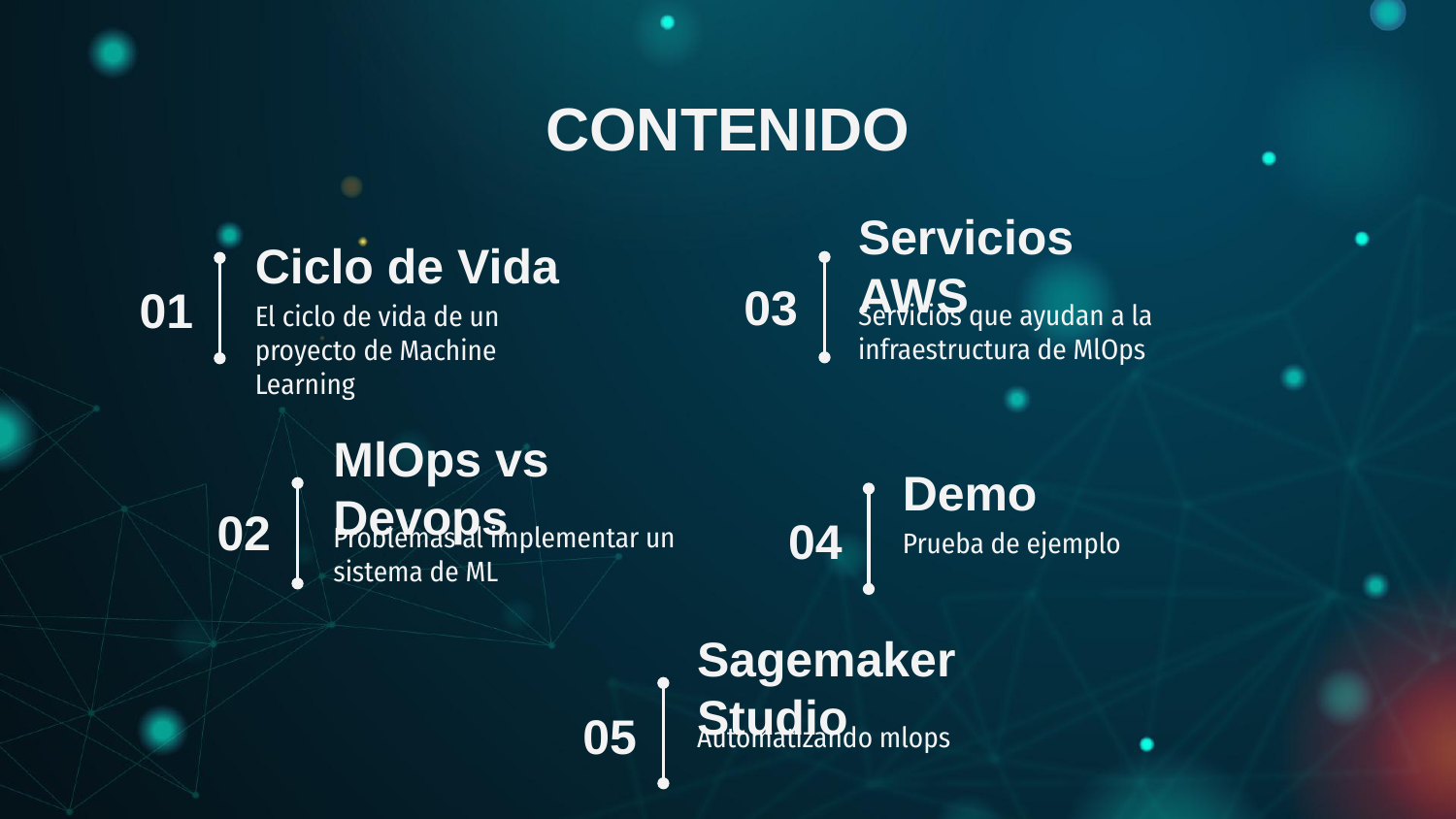

CONTENIDO
Servicios AWS
# Ciclo de Vida
03
01
Servicios que ayudan a la infraestructura de MlOps
El ciclo de vida de un proyecto de Machine Learning
MlOps vs Devops
Demo
02
Problemas al implementar un sistema de ML
04
Prueba de ejemplo
Sagemaker Studio
05
Automatizando mlops